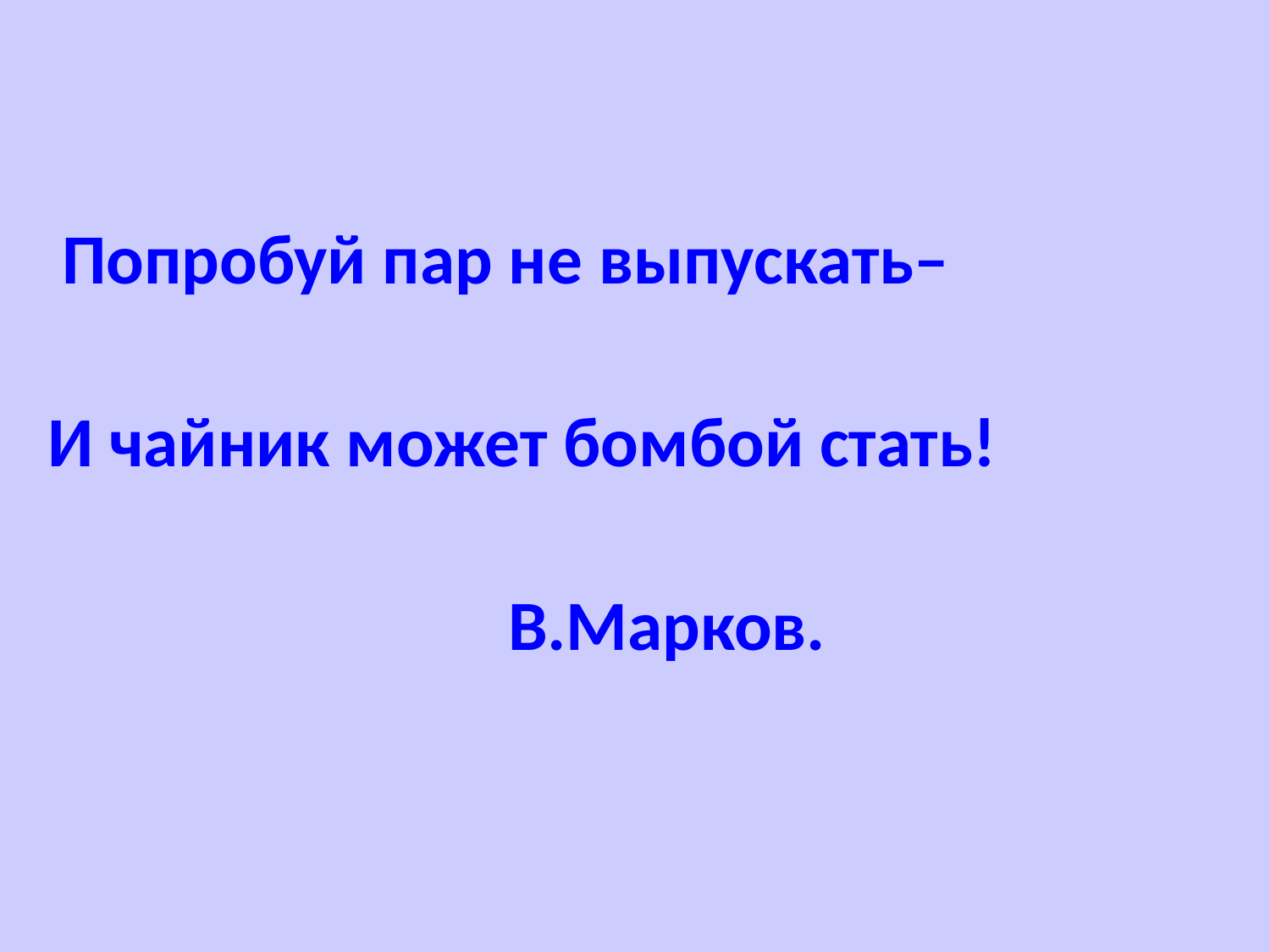

Попробуй пар не выпускать–
И чайник может бомбой стать!
                             В.Марков.